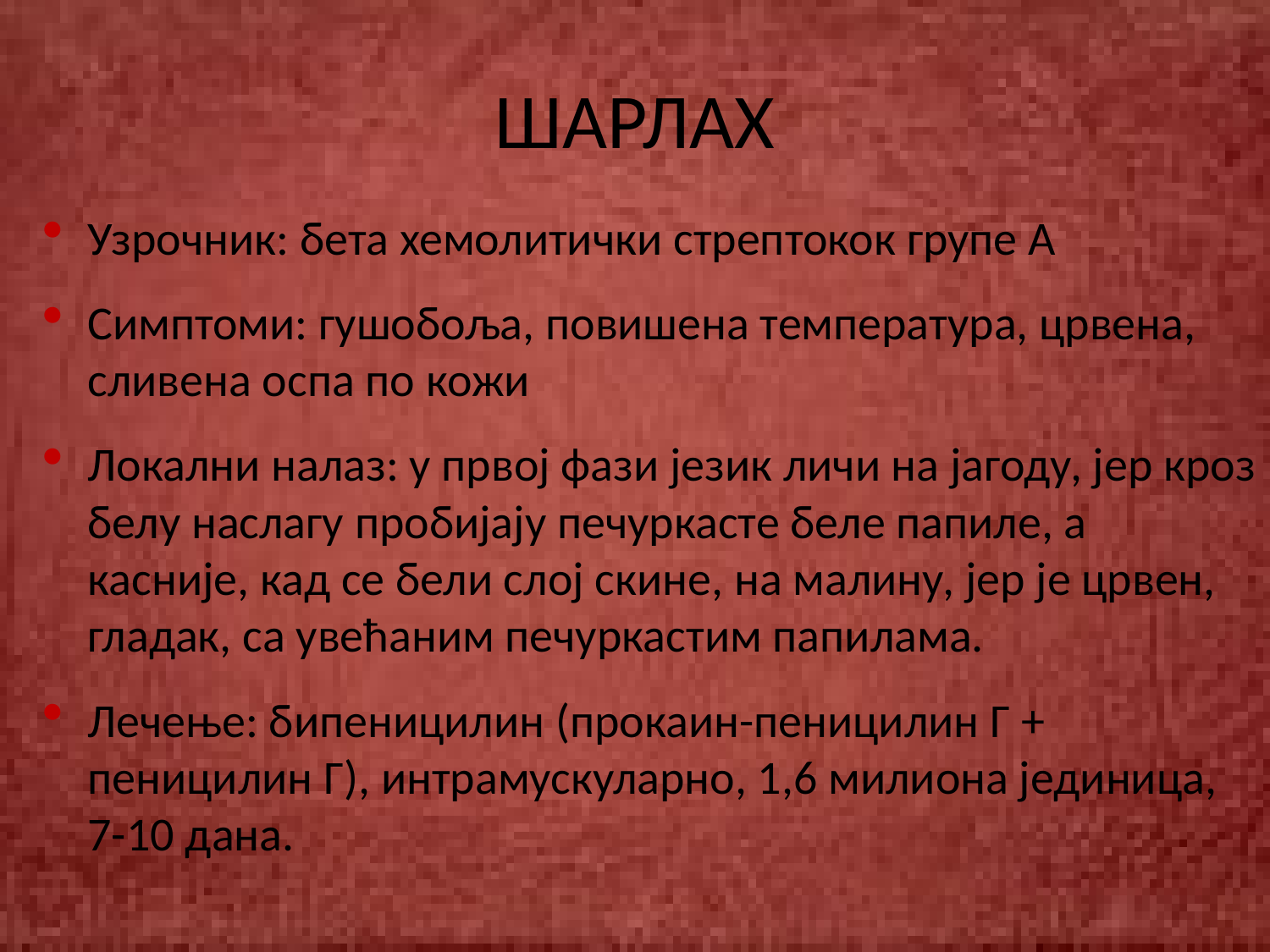

# ШАРЛАХ
Узрочник: бета хемолитички стрептокок групе А

Симптоми: гушобоља, повишена температура, црвена, сливена оспа по кожи

Локални налаз: у првој фази језик личи на јагоду, јер кроз белу наслагу пробијају печуркасте беле папиле, а касније, кад се бели слој скине, на малину, јер је црвен, гладак, са увећаним печуркастим папилама.

Лечење: бипеницилин (прокаин-пеницилин Г + пеницилин Г), интрамускуларно, 1,6 милиона јединица, 7-10 дана.